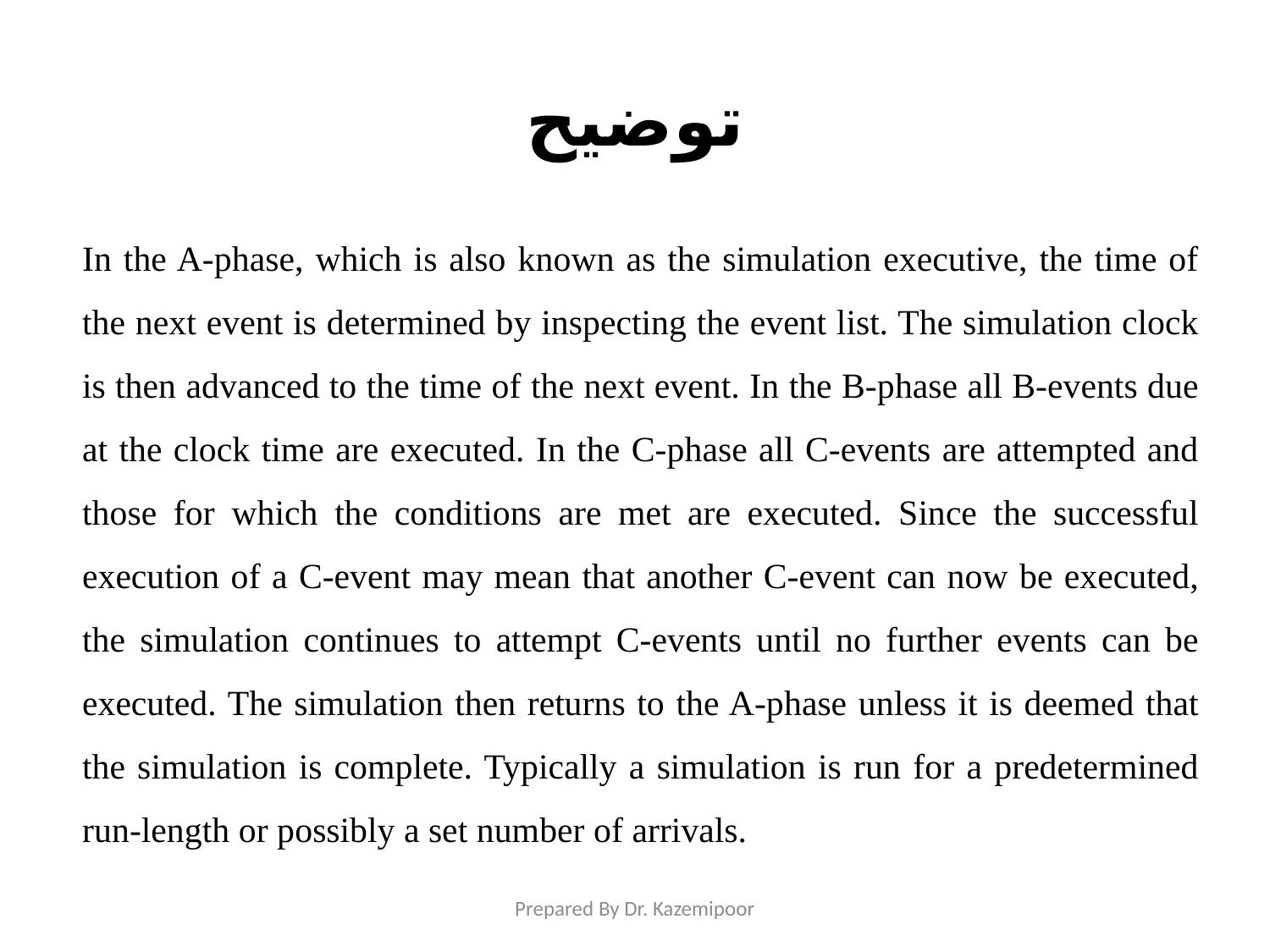

# توضیح
In the A-phase, which is also known as the simulation executive, the time of the next event is determined by inspecting the event list. The simulation clock is then advanced to the time of the next event. In the B-phase all B-events due at the clock time are executed. In the C-phase all C-events are attempted and those for which the conditions are met are executed. Since the successful execution of a C-event may mean that another C-event can now be executed, the simulation continues to attempt C-events until no further events can be executed. The simulation then returns to the A-phase unless it is deemed that the simulation is complete. Typically a simulation is run for a predetermined run-length or possibly a set number of arrivals.
Prepared By Dr. Kazemipoor